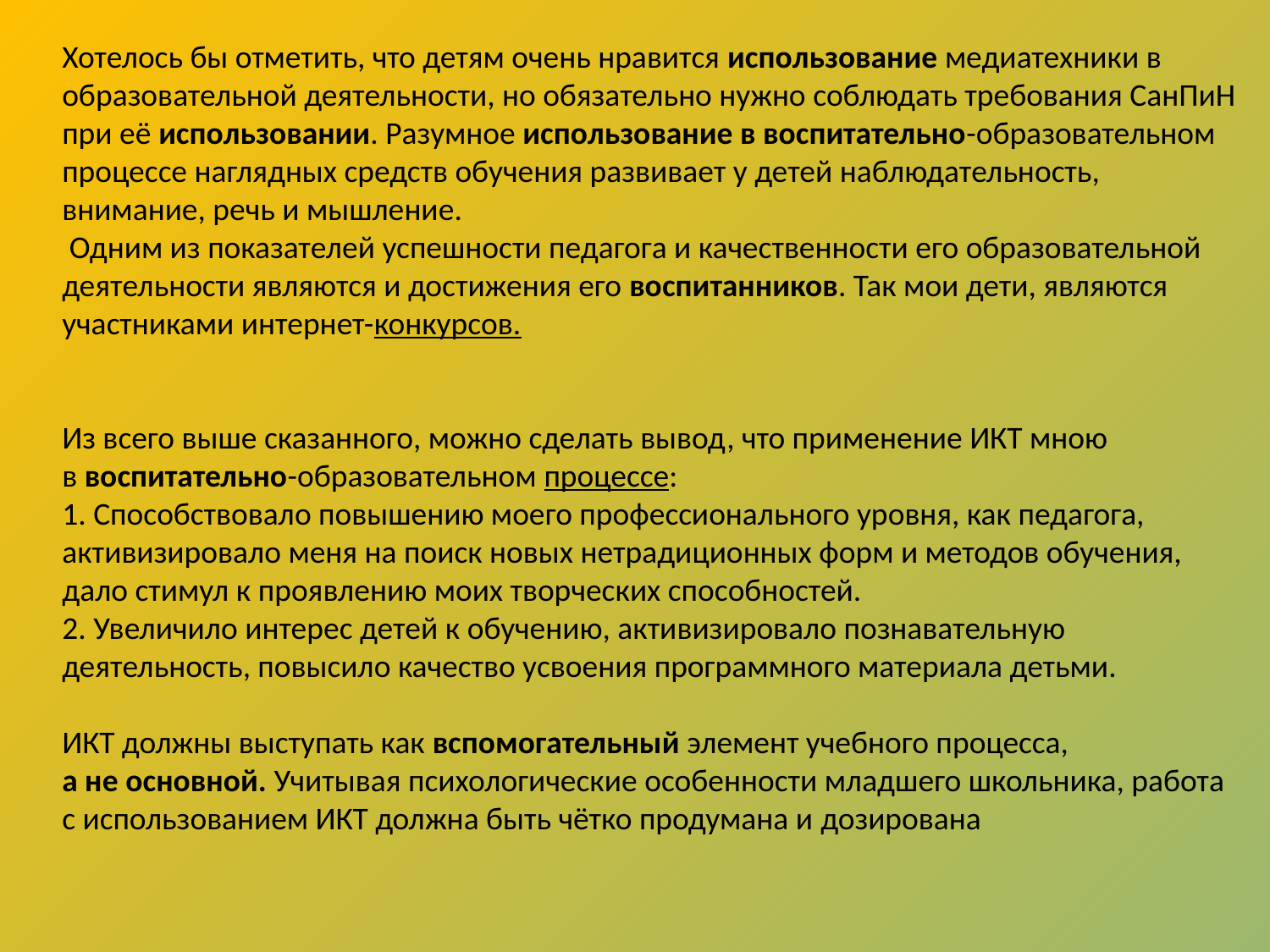

Хотелось бы отметить, что детям очень нравится использование медиатехники в образовательной деятельности, но обязательно нужно соблюдать требования СанПиН при её использовании. Разумное использование в воспитательно-образовательном процессе наглядных средств обучения развивает у детей наблюдательность, внимание, речь и мышление.
 Одним из показателей успешности педагога и качественности его образовательной деятельности являются и достижения его воспитанников. Так мои дети, являются участниками интернет-конкурсов.

Из всего выше сказанного, можно сделать вывод, что применение ИКТ мною в воспитательно-образовательном процессе:
1. Способствовало повышению моего профессионального уровня, как педагога, активизировало меня на поиск новых нетрадиционных форм и методов обучения, дало стимул к проявлению моих творческих способностей.
2. Увеличило интерес детей к обучению, активизировало познавательную деятельность, повысило качество усвоения программного материала детьми.

ИКТ должны выступать как вспомогательный элемент учебного процесса, а не основной. Учитывая психологические особенности младшего школьника, работа с использованием ИКТ должна быть чётко продумана и дозирована